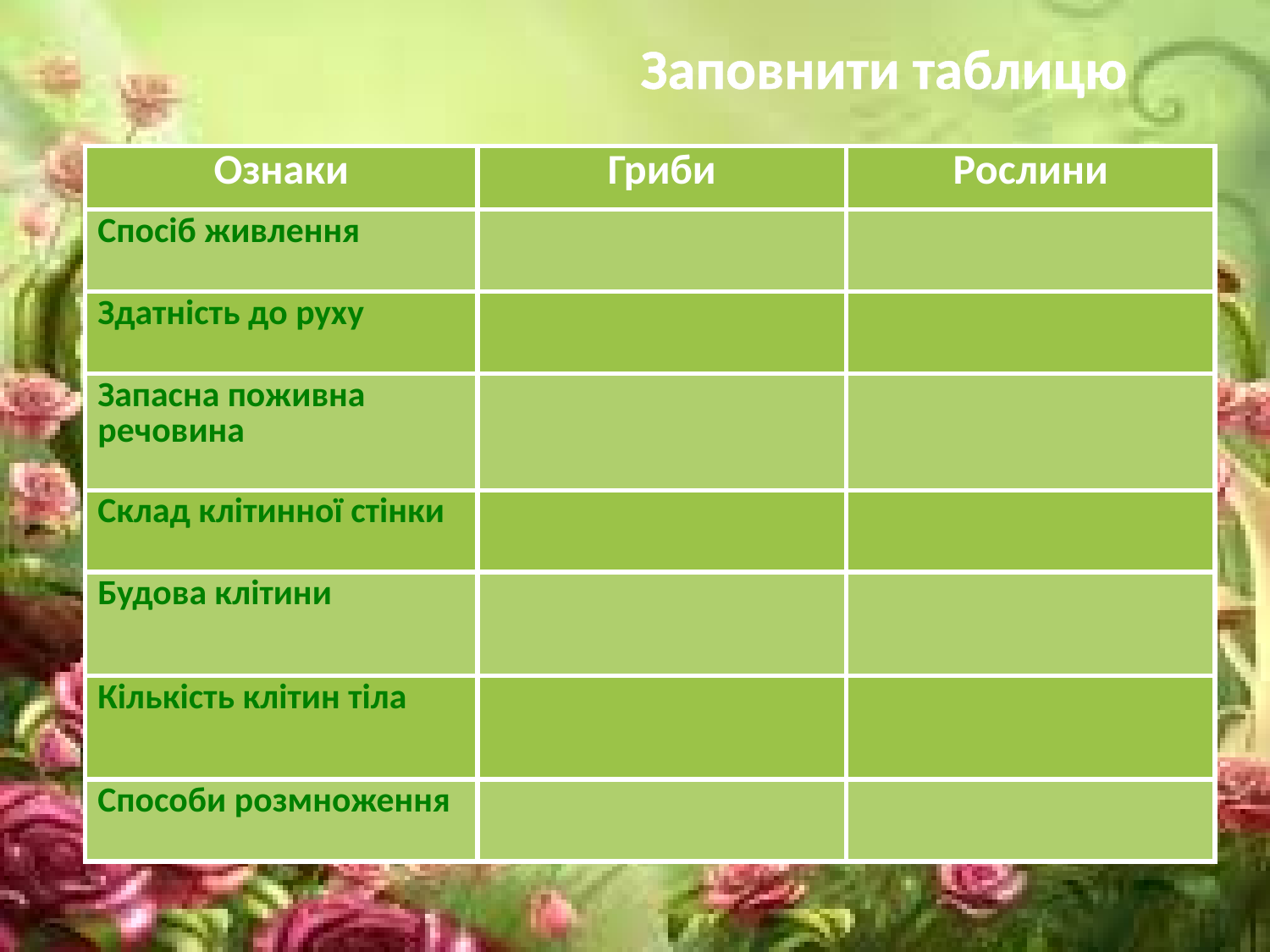

Заповнити таблицю
| Ознаки | Гриби | Рослини |
| --- | --- | --- |
| Спосіб живлення |  |  |
| Здатність до руху |  |  |
| Запасна поживна речовина |  |  |
| Склад клітинної стінки |  |  |
| Будова клітини |  |  |
| Кількість клітин тіла |  |  |
| Способи розмноження |  |  |